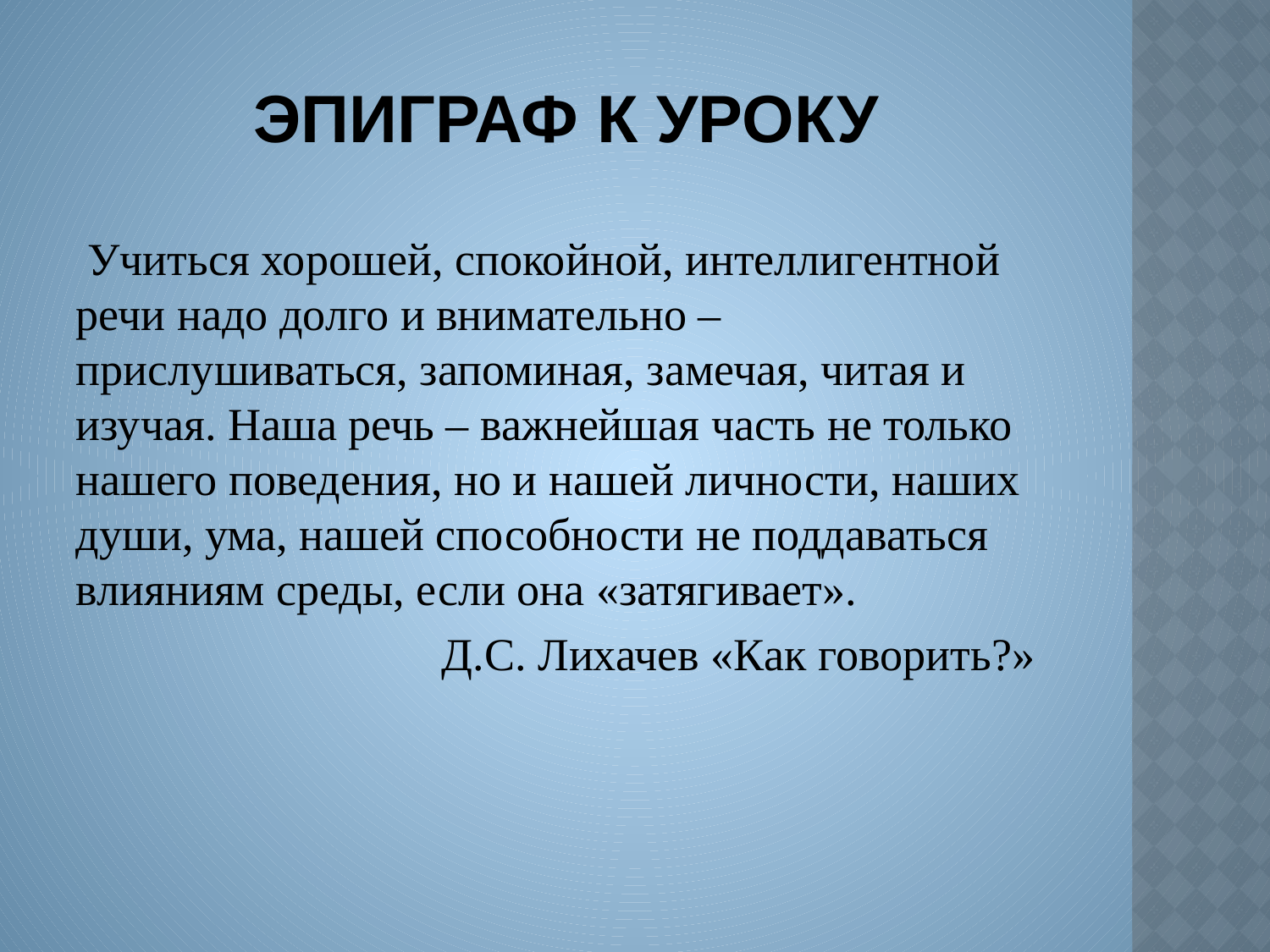

# Эпиграф к уроку
 Учиться хорошей, спокойной, интеллигентной речи надо долго и внимательно – прислушиваться, запоминая, замечая, читая и изучая. Наша речь – важнейшая часть не только нашего поведения, но и нашей личности, наших души, ума, нашей способности не поддаваться влияниям среды, если она «затягивает».
                                Д.С. Лихачев «Как говорить?»